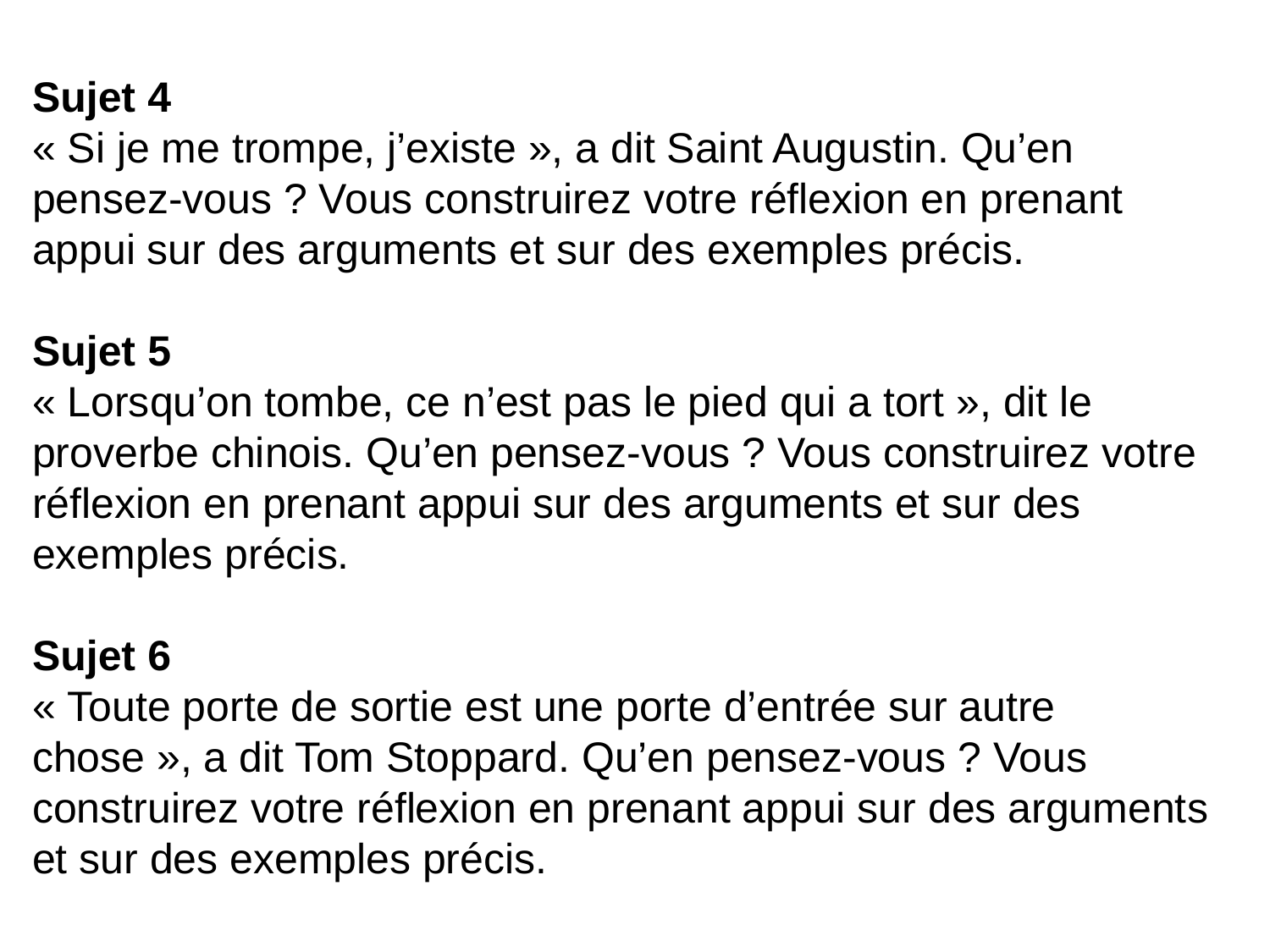

Sujet 4
« Si je me trompe, j’existe », a dit Saint Augustin. Qu’en pensez-vous ? Vous construirez votre réflexion en prenant appui sur des arguments et sur des exemples précis.

Sujet 5
« Lorsqu’on tombe, ce n’est pas le pied qui a tort », dit le proverbe chinois. Qu’en pensez-vous ? Vous construirez votre réflexion en prenant appui sur des arguments et sur des exemples précis.

Sujet 6
« Toute porte de sortie est une porte d’entrée sur autre chose », a dit Tom Stoppard. Qu’en pensez-vous ? Vous construirez votre réflexion en prenant appui sur des arguments et sur des exemples précis.